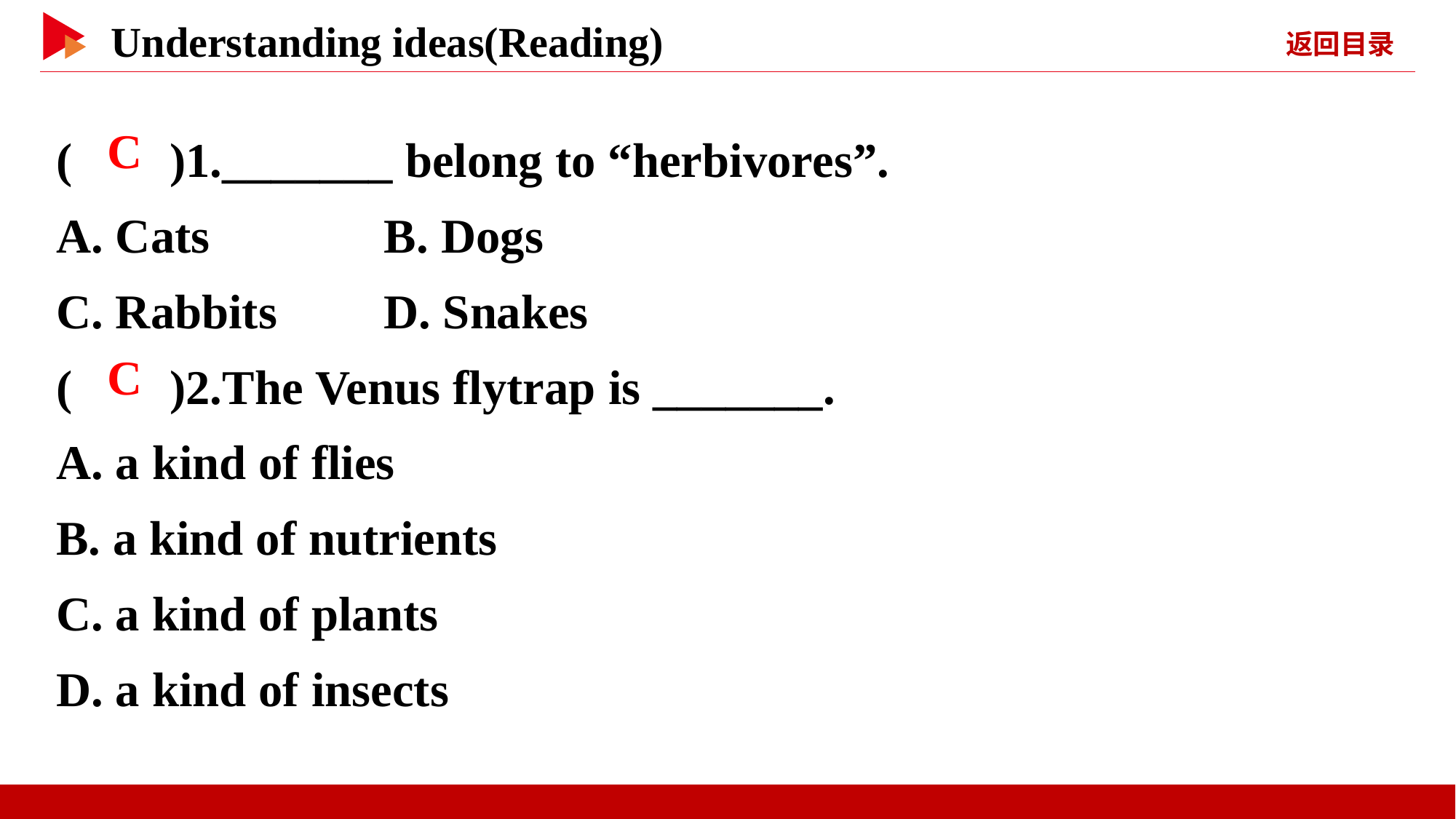

(        )1._______ belong to “herbivores”.
A. Cats 	         B. Dogs
C. Rabbits 	D. Snakes
(        )2.The Venus flytrap is _______.
A. a kind of flies
B. a kind of nutrients
C. a kind of plants
D. a kind of insects
   C
   C